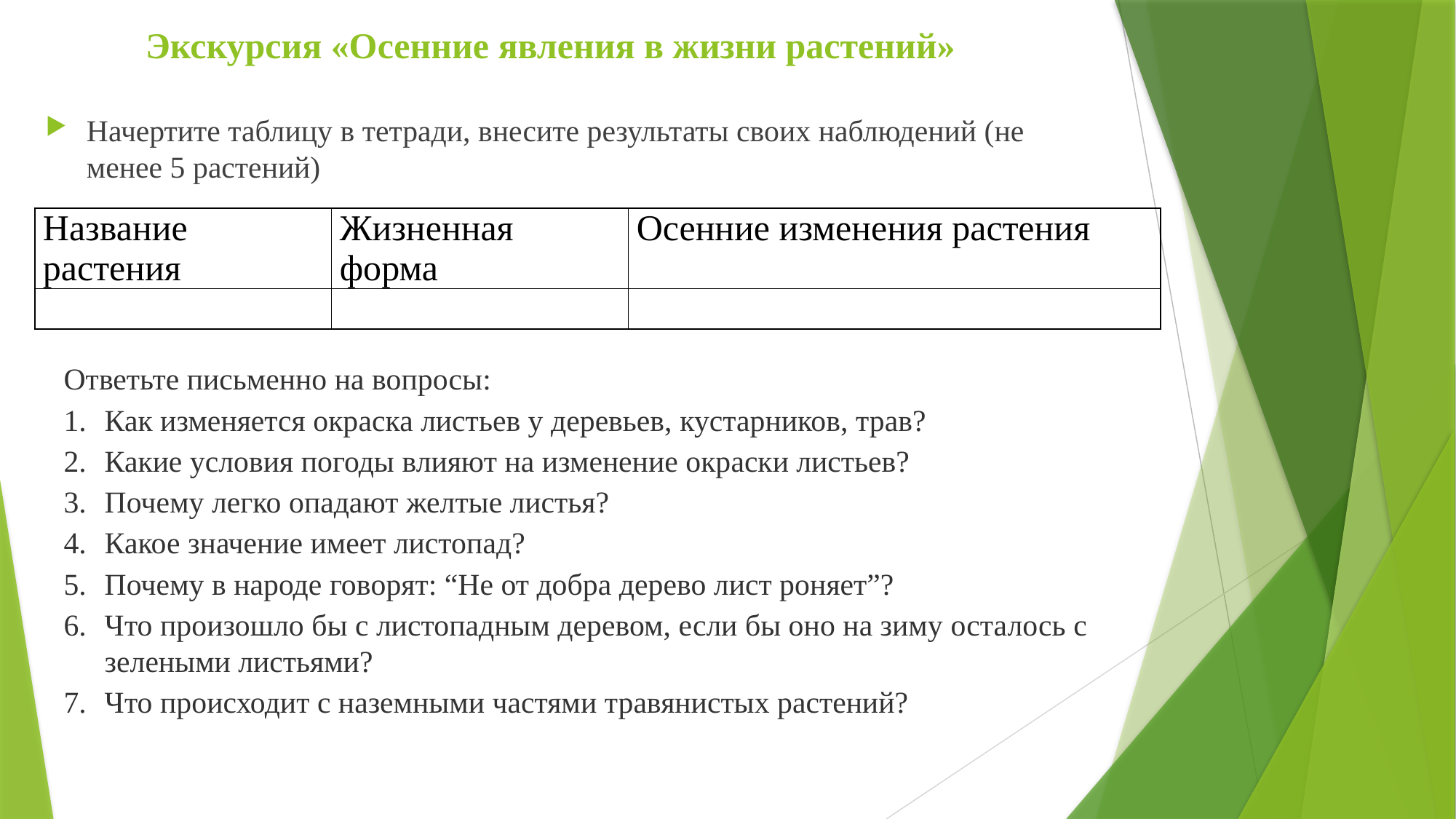

# Экскурсия «Осенние явления в жизни растений»
Начертите таблицу в тетради, внесите результаты своих наблюдений (не менее 5 растений)
| Название растения | Жизненная форма | Осенние изменения растения |
| --- | --- | --- |
|  |  |  |
Ответьте письменно на вопросы:
Как изменяется окраска листьев у деревьев, кустарников, трав?
Какие условия погоды влияют на изменение окраски листьев?
Почему легко опадают желтые листья?
Какое значение имеет листопад?
Почему в народе говорят: “Не от добра дерево лист роняет”?
Что произошло бы с листопадным деревом, если бы оно на зиму осталось с зелеными листьями?
Что происходит с наземными частями травянистых растений?